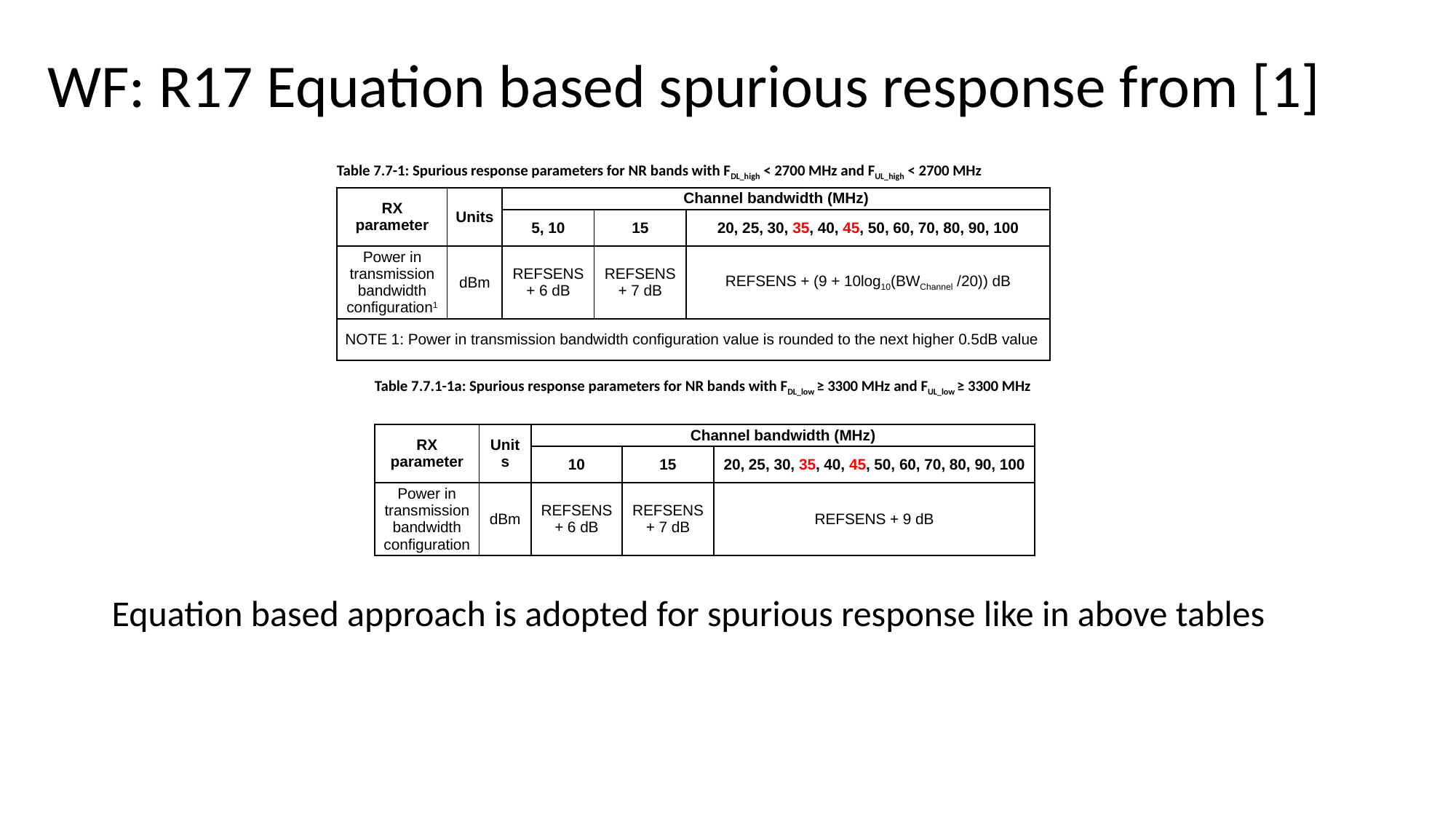

# WF: R17 Equation based spurious response from [1]
Table 7.7-1: Spurious response parameters for NR bands with FDL_high < 2700 MHz and FUL_high < 2700 MHz
| RX parameter | Units | Channel bandwidth (MHz) |  |  |
| --- | --- | --- | --- | --- |
|  |  | 5, 10 | 15 | 20, 25, 30, 35, 40, 45, 50, 60, 70, 80, 90, 100 |
| Power in transmission bandwidth configuration1 | dBm | REFSENS + 6 dB | REFSENS + 7 dB | REFSENS + (9 + 10log10(BWChannel /20)) dB |
| NOTE 1: Power in transmission bandwidth configuration value is rounded to the next higher 0.5dB value |  |  |  |  |
Table 7.7.1-1a: Spurious response parameters for NR bands with FDL_low ≥ 3300 MHz and FUL_low ≥ 3300 MHz
| RX parameter | Units | Channel bandwidth (MHz) |  |  |
| --- | --- | --- | --- | --- |
|  |  | 10 | 15 | 20, 25, 30, 35, 40, 45, 50, 60, 70, 80, 90, 100 |
| Power in transmission bandwidth configuration | dBm | REFSENS + 6 dB | REFSENS + 7 dB | REFSENS + 9 dB |
Equation based approach is adopted for spurious response like in above tables